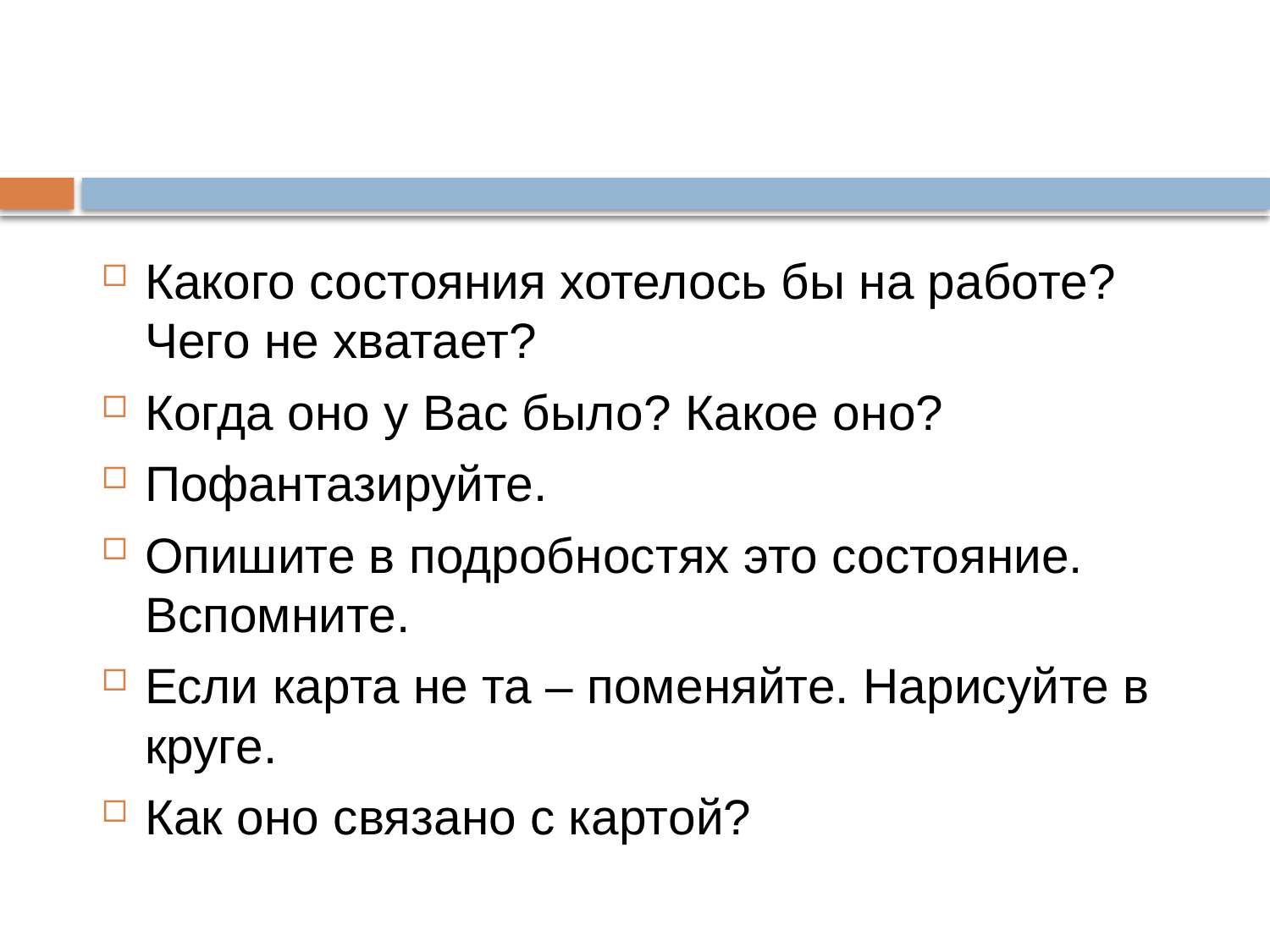

Какого состояния хотелось бы на работе? Чего не хватает?
Когда оно у Вас было? Какое оно?
Пофантазируйте.
Опишите в подробностях это состояние.  Вспомните.
Если карта не та – поменяйте. Нарисуйте в круге.
Как оно связано с картой?